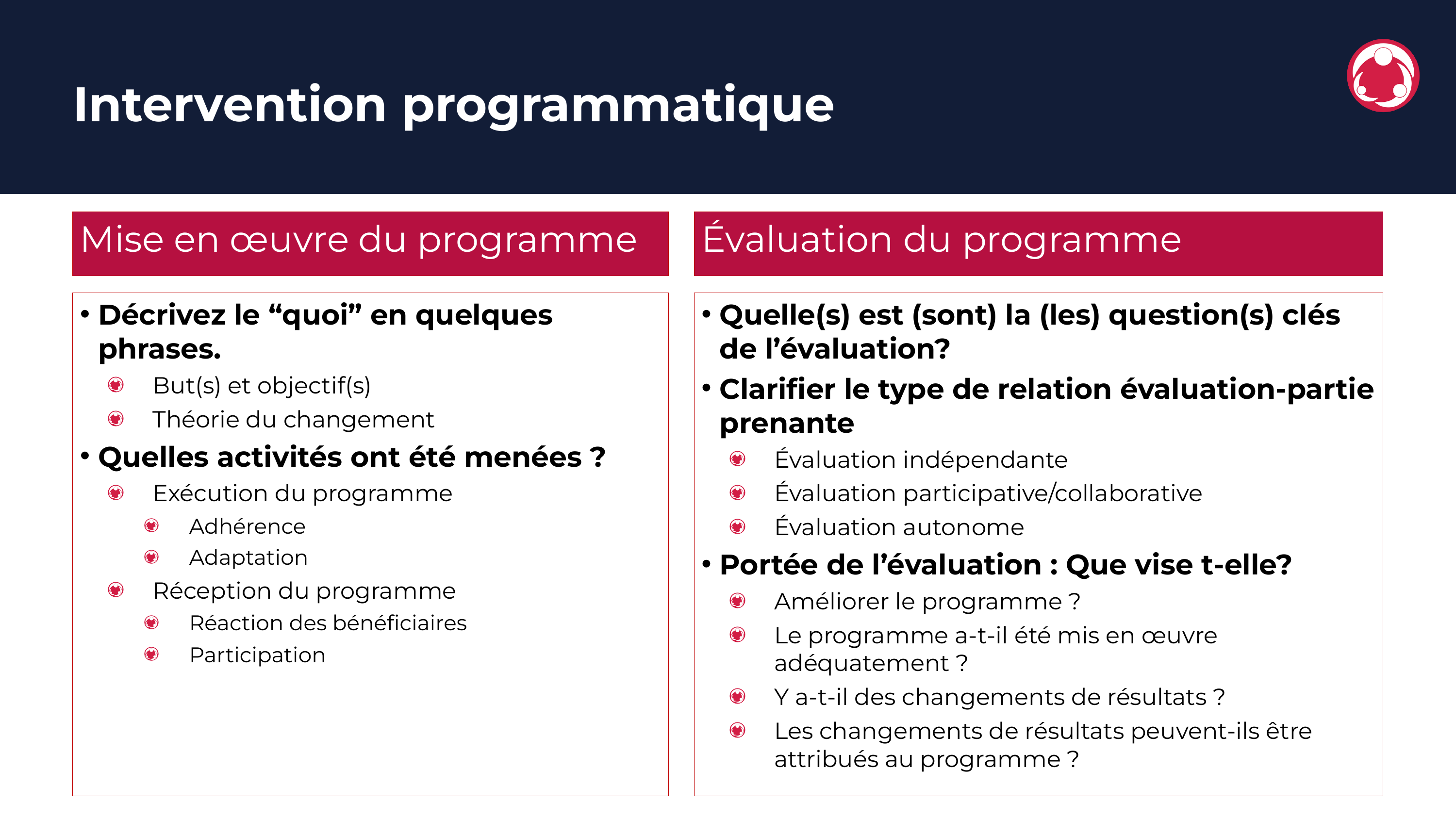

Intervention programmatique
Évaluation du programme
Mise en œuvre du programme
Décrivez le “quoi” en quelques phrases.
But(s) et objectif(s)
Théorie du changement
Quelles activités ont été menées ?
Exécution du programme
Adhérence
Adaptation
Réception du programme
Réaction des bénéficiaires
Participation
Quelle(s) est (sont) la (les) question(s) clés de l’évaluation?
Clarifier le type de relation évaluation-partie prenante
Évaluation indépendante
Évaluation participative/collaborative
Évaluation autonome
Portée de l’évaluation : Que vise t-elle?
Améliorer le programme ?
Le programme a-t-il été mis en œuvre adéquatement ?
Y a-t-il des changements de résultats ?
Les changements de résultats peuvent-ils être attribués au programme ?